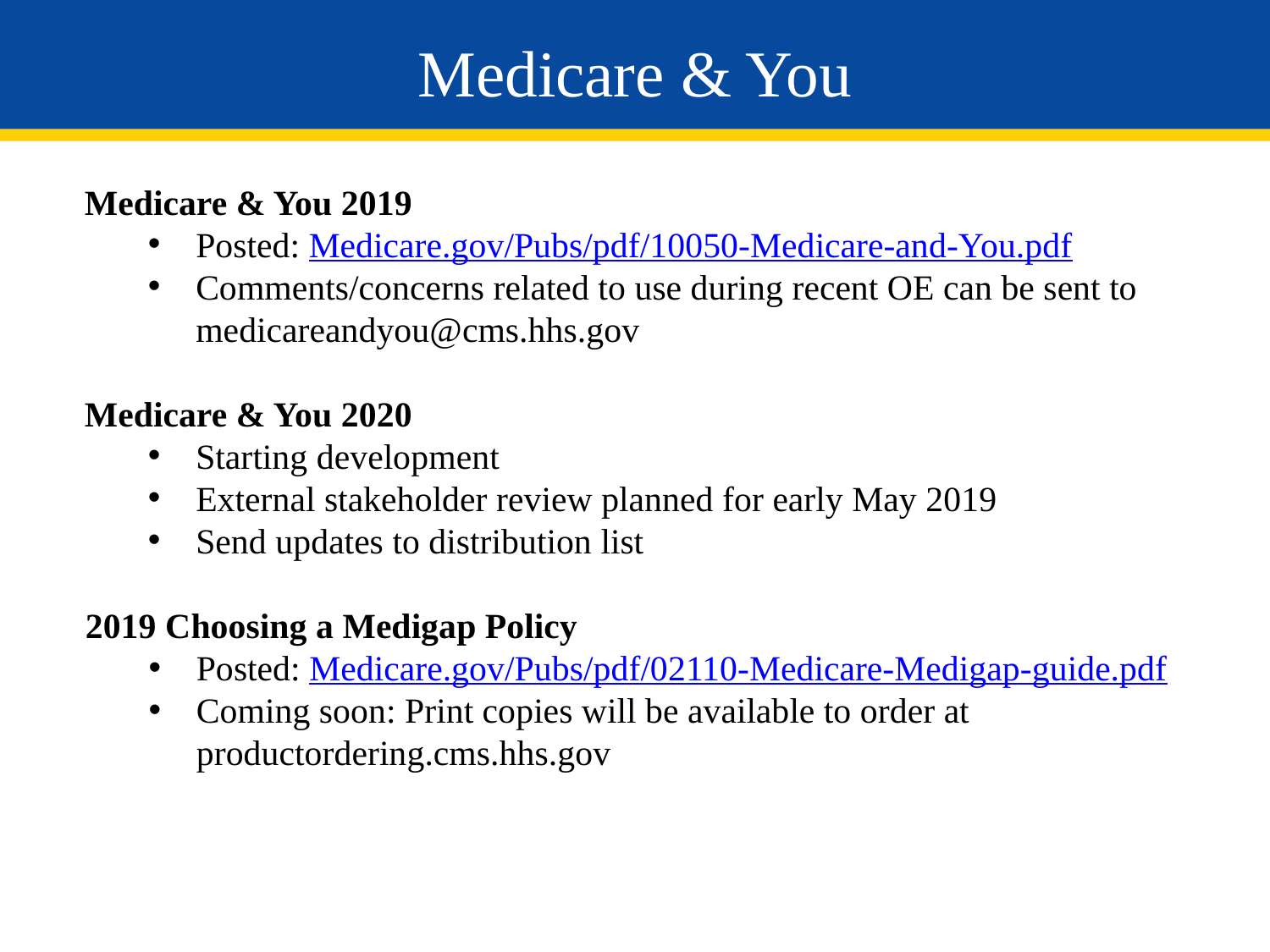

# Medicare & You
Medicare & You 2019
Posted: Medicare.gov/Pubs/pdf/10050-Medicare-and-You.pdf
Comments/concerns related to use during recent OE can be sent to medicareandyou@cms.hhs.gov

Medicare & You 2020
Starting development
External stakeholder review planned for early May 2019
Send updates to distribution list

2019 Choosing a Medigap Policy
Posted: Medicare.gov/Pubs/pdf/02110-Medicare-Medigap-guide.pdf
Coming soon: Print copies will be available to order at productordering.cms.hhs.gov